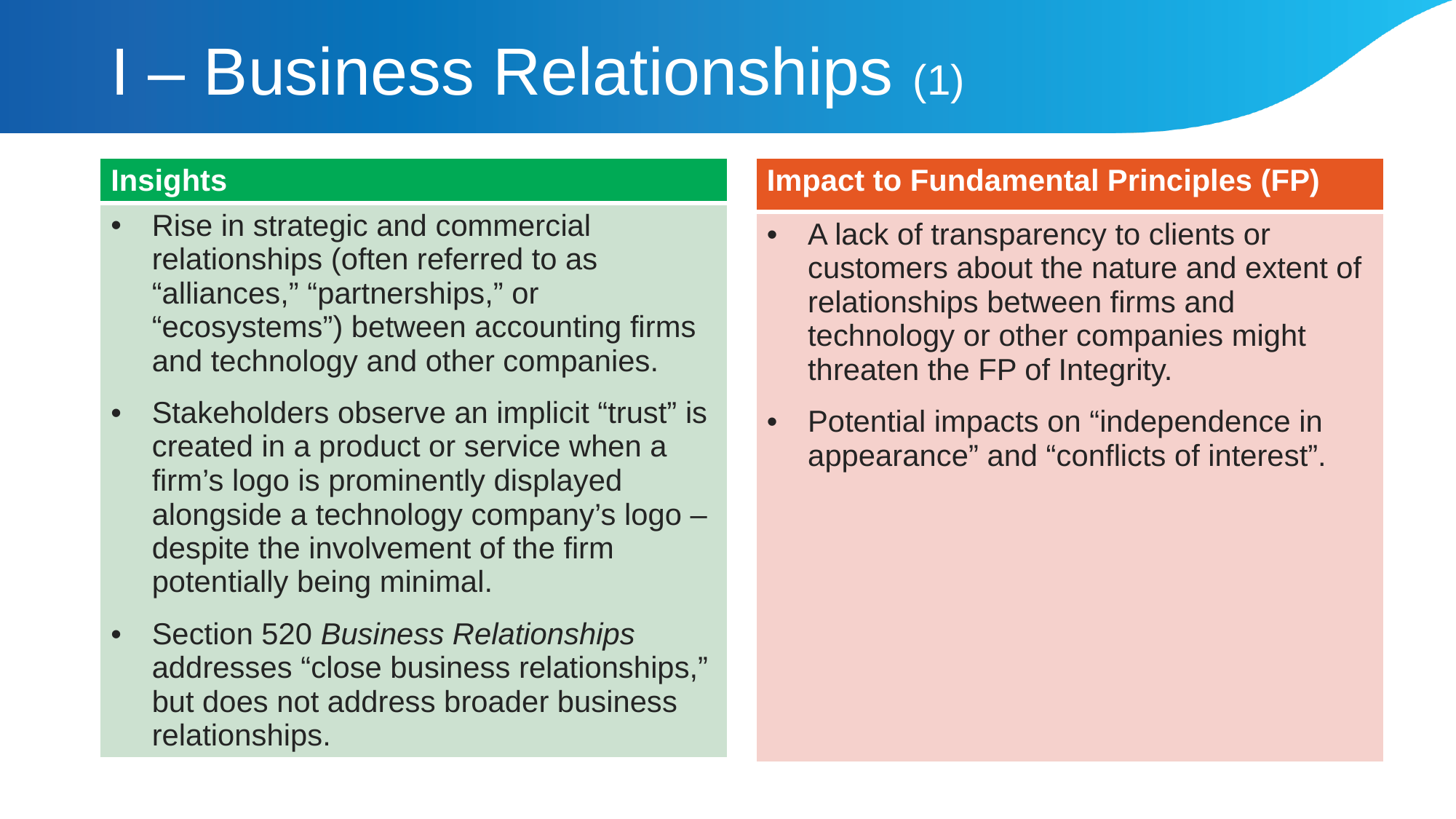

# I – Business Relationships (1)
| Insights |
| --- |
| Rise in strategic and commercial relationships (often referred to as “alliances,” “partnerships,” or “ecosystems”) between accounting firms and technology and other companies. Stakeholders observe an implicit “trust” is created in a product or service when a firm’s logo is prominently displayed alongside a technology company’s logo – despite the involvement of the firm potentially being minimal. Section 520 Business Relationships addresses “close business relationships,” but does not address broader business relationships. |
| Impact to Fundamental Principles (FP) |
| --- |
| A lack of transparency to clients or customers about the nature and extent of relationships between firms and technology or other companies might threaten the FP of Integrity. Potential impacts on “independence in appearance” and “conflicts of interest”. |